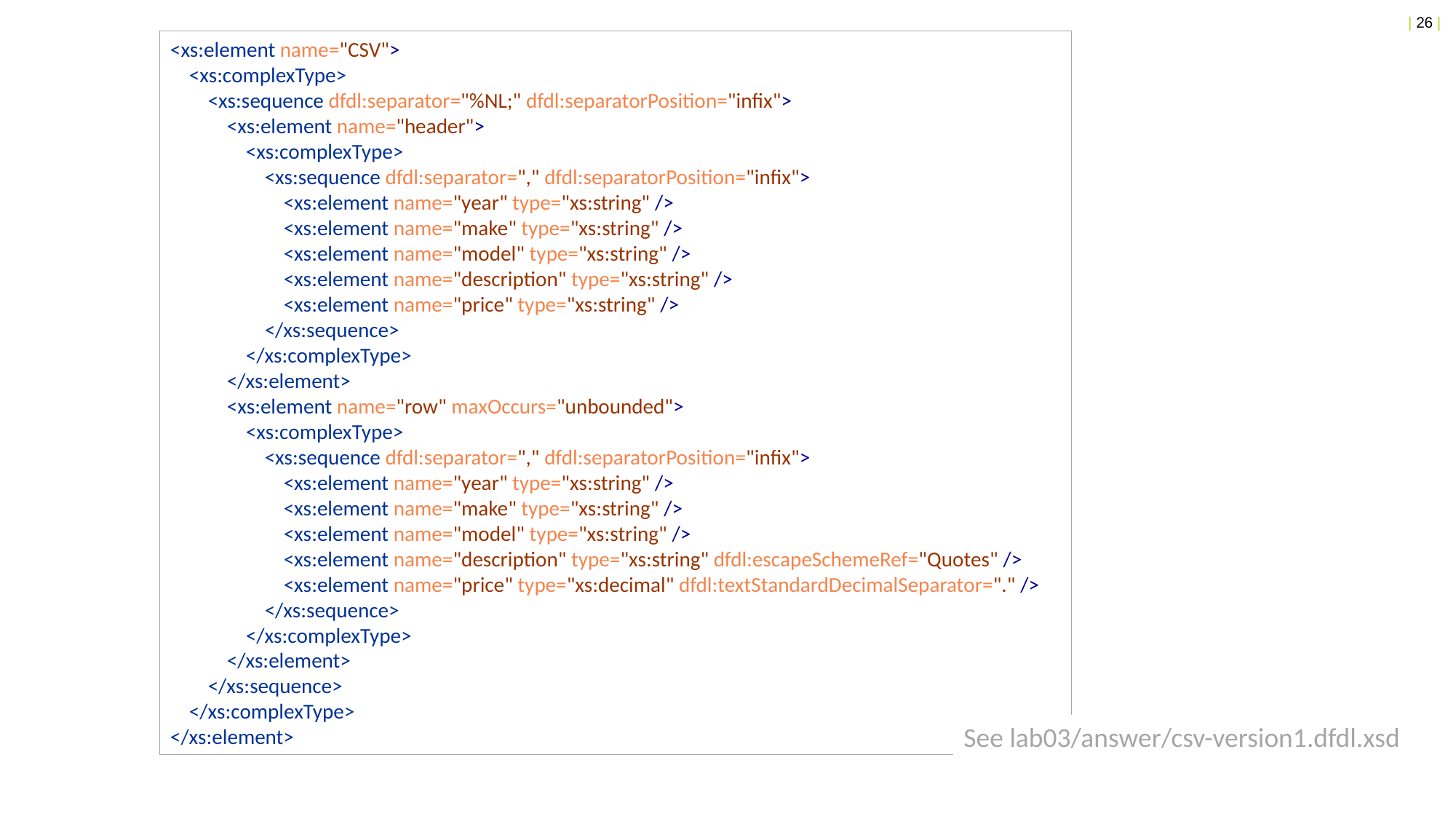

<xs:element name="CSV">
    <xs:complexType>
        <xs:sequence dfdl:separator="%NL;" dfdl:separatorPosition="infix">
            <xs:element name="header">
                <xs:complexType>
                    <xs:sequence dfdl:separator="," dfdl:separatorPosition="infix">
                        <xs:element name="year" type="xs:string" />
                        <xs:element name="make" type="xs:string" />
                        <xs:element name="model" type="xs:string" />
                        <xs:element name="description" type="xs:string" />
                        <xs:element name="price" type="xs:string" />
                    </xs:sequence>
                </xs:complexType>
            </xs:element>
            <xs:element name="row" maxOccurs="unbounded">
                <xs:complexType>
                    <xs:sequence dfdl:separator="," dfdl:separatorPosition="infix">
                        <xs:element name="year" type="xs:string" />
                        <xs:element name="make" type="xs:string" />
                        <xs:element name="model" type="xs:string" />
                        <xs:element name="description" type="xs:string" dfdl:escapeSchemeRef="Quotes" />
                        <xs:element name="price" type="xs:decimal" dfdl:textStandardDecimalSeparator="." />
                    </xs:sequence>
                </xs:complexType>
            </xs:element>
        </xs:sequence>
    </xs:complexType>
</xs:element>
See lab03/answer/csv-version1.dfdl.xsd